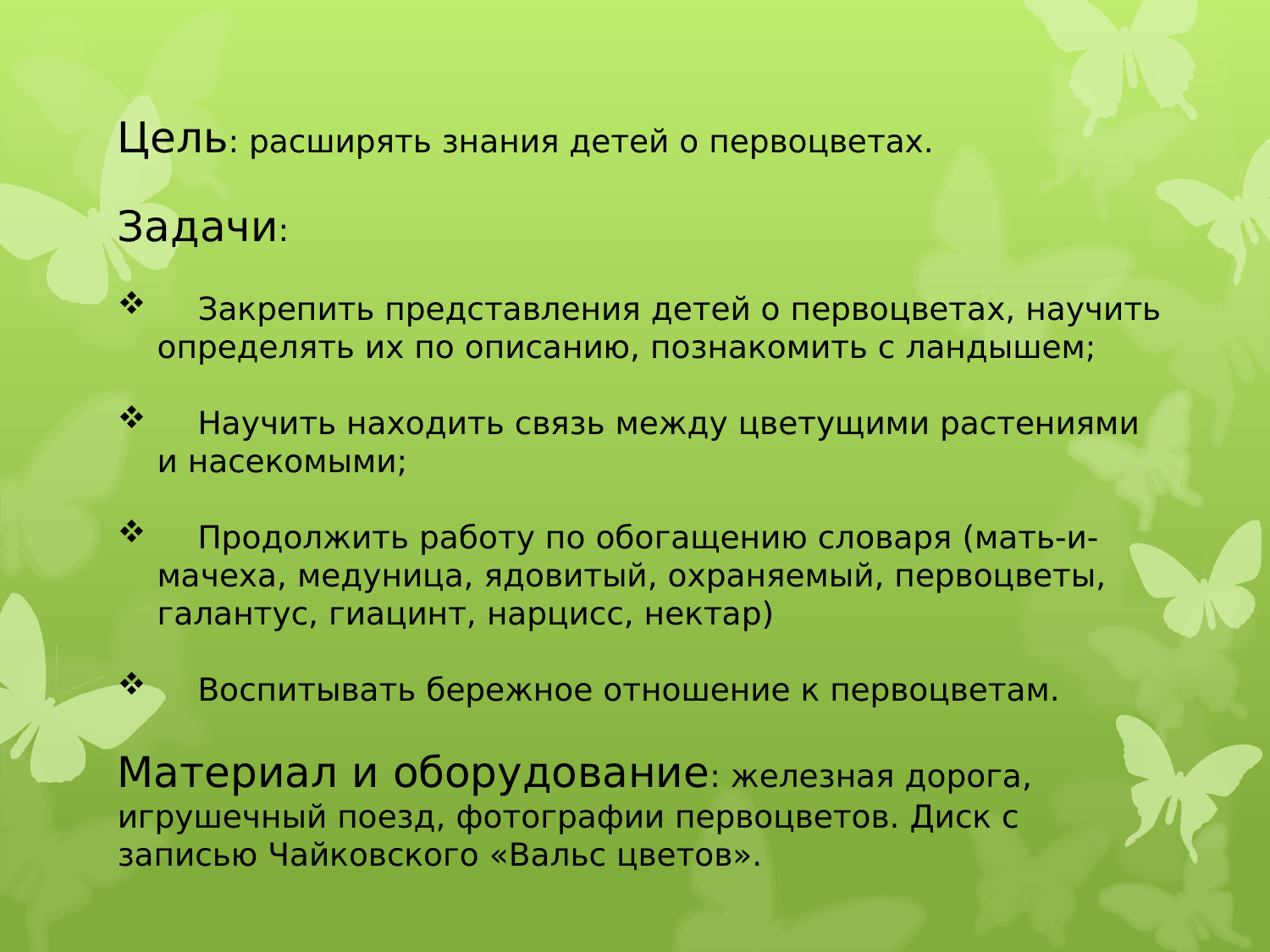

Цель: расширять знания детей о первоцветах.

Задачи:

    Закрепить представления детей о первоцветах, научить определять их по описанию, познакомить с ландышем;

    Научить находить связь между цветущими растениями и насекомыми;

    Продолжить работу по обогащению словаря (мать-и-мачеха, медуница, ядовитый, охраняемый, первоцветы, галантус, гиацинт, нарцисс, нектар)

    Воспитывать бережное отношение к первоцветам.

Материал и оборудование: железная дорога, игрушечный поезд, фотографии первоцветов. Диск с записью Чайковского «Вальс цветов».